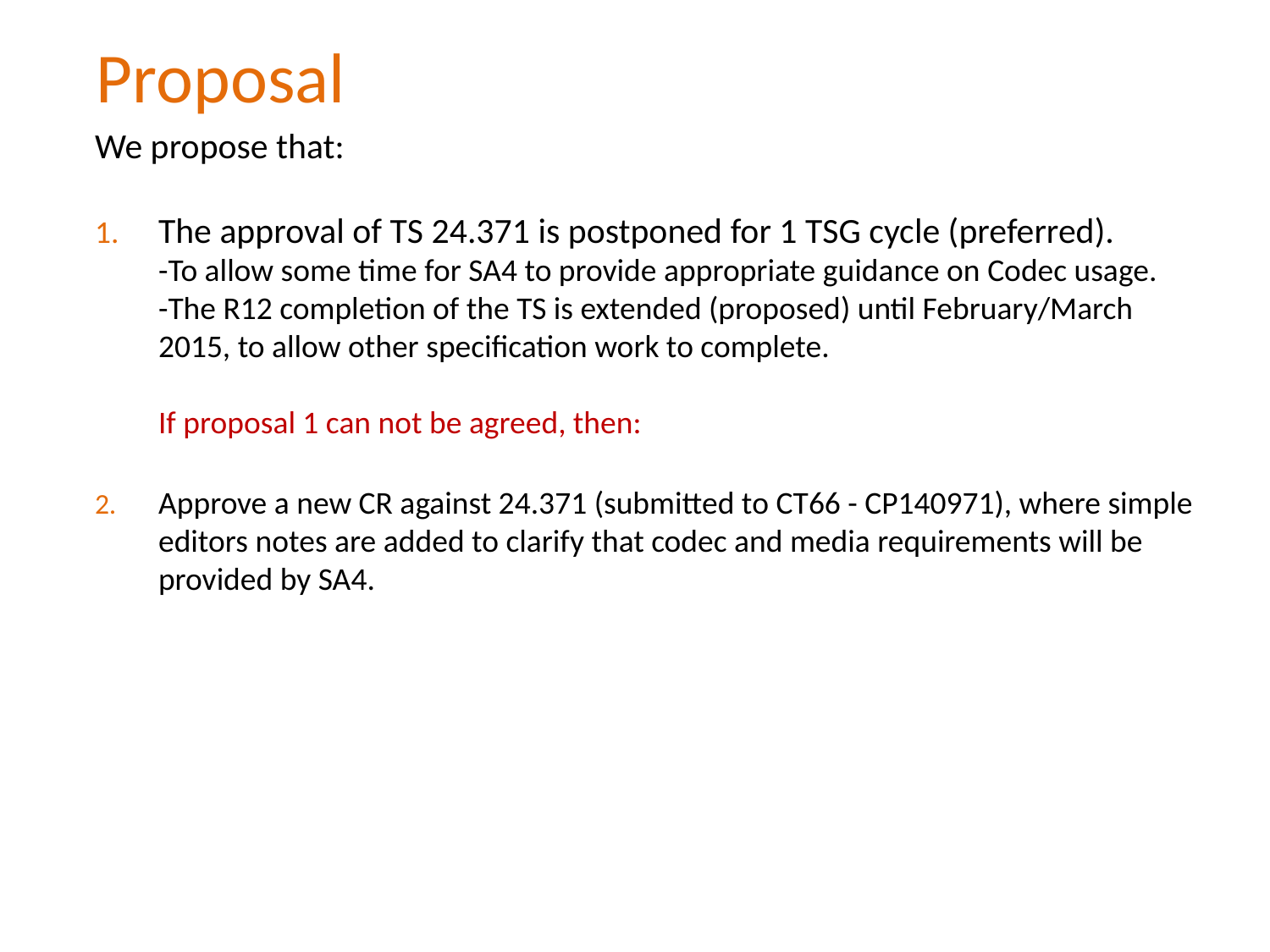

Proposal
We propose that:
The approval of TS 24.371 is postponed for 1 TSG cycle (preferred).
-To allow some time for SA4 to provide appropriate guidance on Codec usage.
-The R12 completion of the TS is extended (proposed) until February/March 2015, to allow other specification work to complete.
If proposal 1 can not be agreed, then:
Approve a new CR against 24.371 (submitted to CT66 - CP140971), where simple editors notes are added to clarify that codec and media requirements will be provided by SA4.